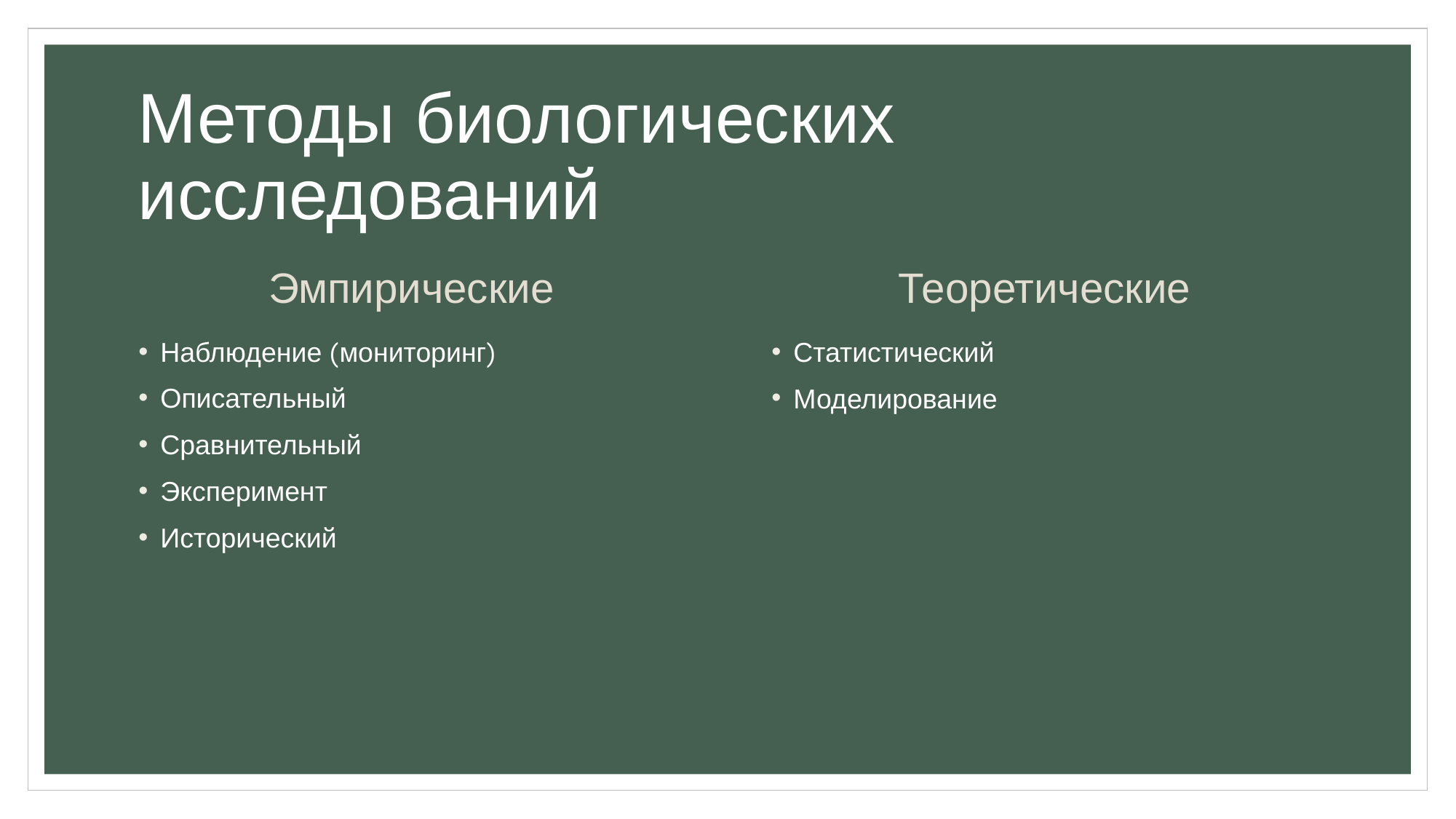

# Методы биологических исследований
Эмпирические
Теоретические
Наблюдение (мониторинг)
Описательный
Сравнительный
Эксперимент
Исторический
Статистический
Моделирование